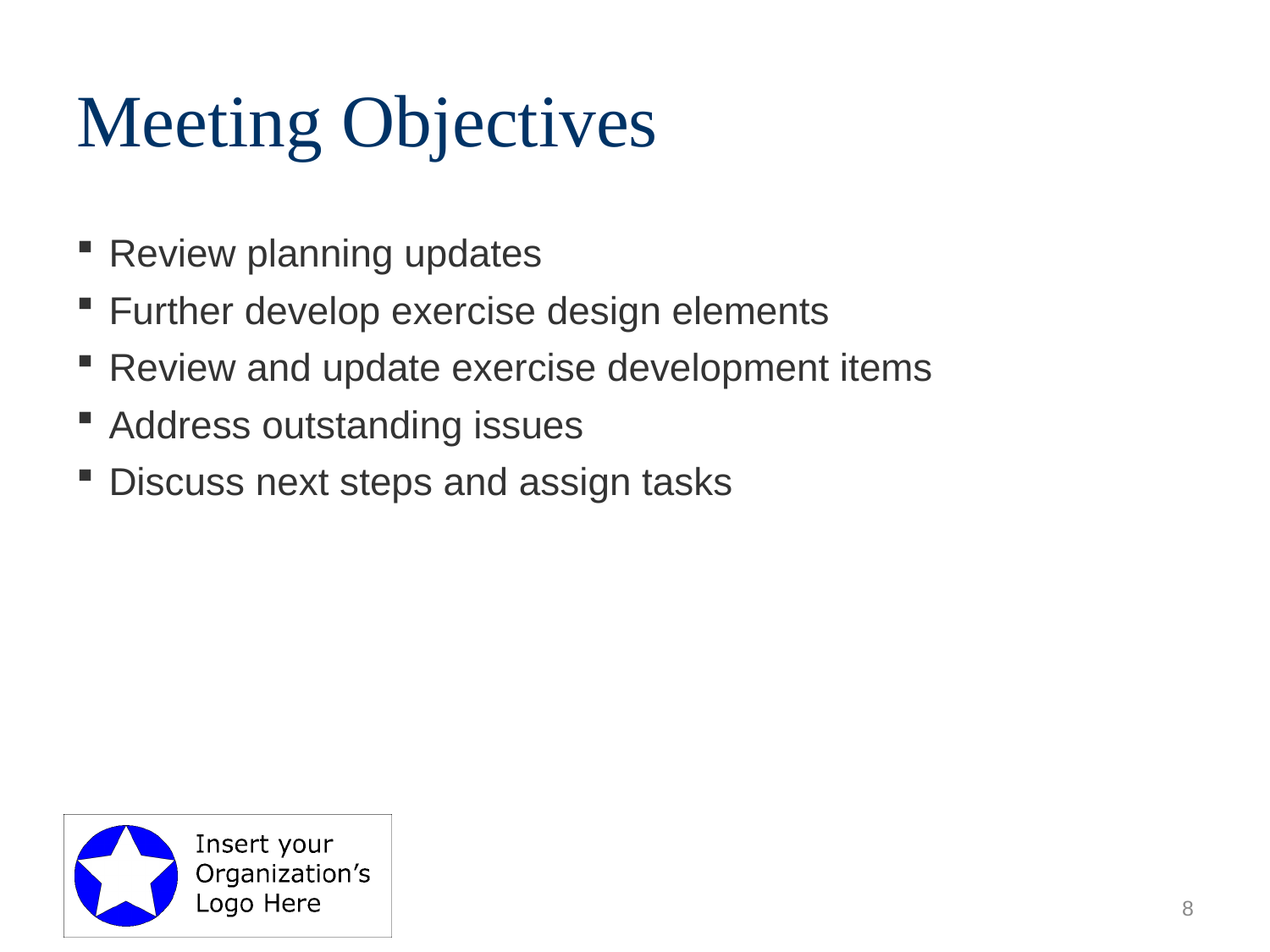

# Meeting Objectives
Review planning updates
Further develop exercise design elements
Review and update exercise development items
Address outstanding issues
Discuss next steps and assign tasks
8